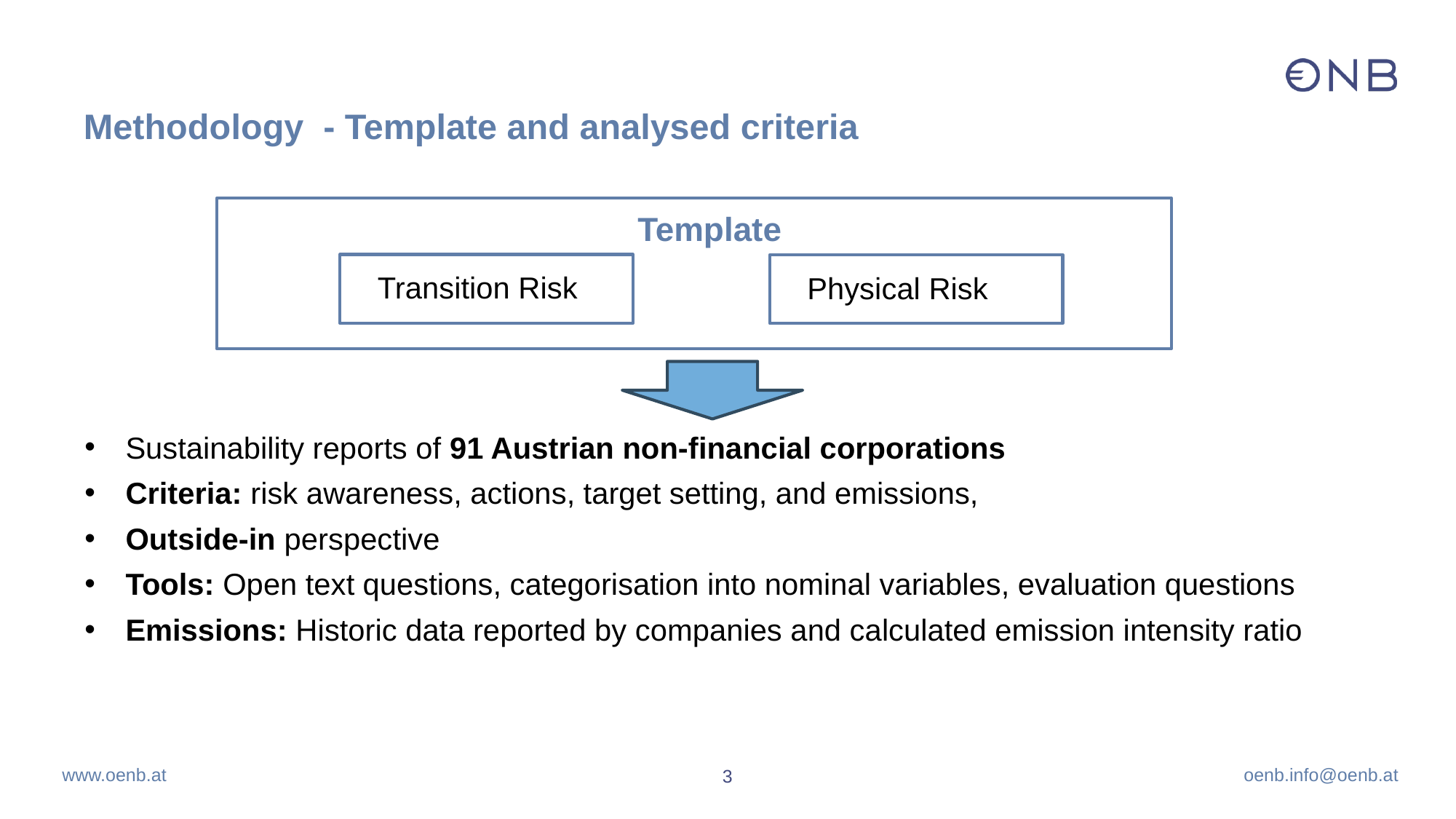

# Methodology  - Template and analysed criteria

Template

Transition Risk
Physical Risk

Sustainability reports of 91 Austrian non-financial corporations
Criteria: risk awareness, actions, target setting, and emissions,
Outside-in perspective
Tools: Open text questions, categorisation into nominal variables, evaluation questions
Emissions: Historic data reported by companies and calculated emission intensity ratio

3